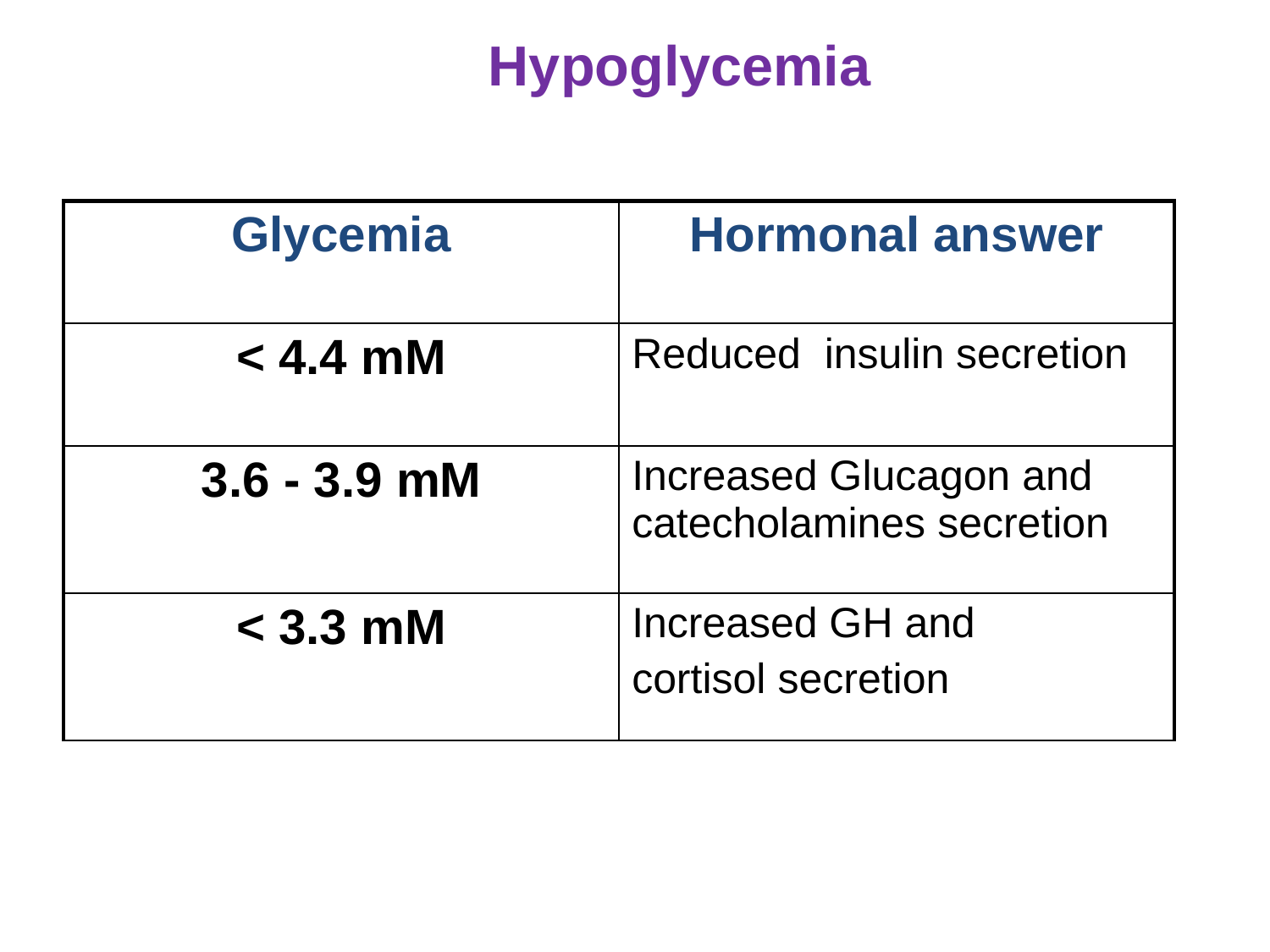

# Hypoglycemia
| Glycemia | Hormonal answer |
| --- | --- |
| < 4.4 mM | Reduced insulin secretion |
| 3.6 - 3.9 mM | Increased Glucagon and catecholamines secretion |
| < 3.3 mM | Increased GH and cortisol secretion |